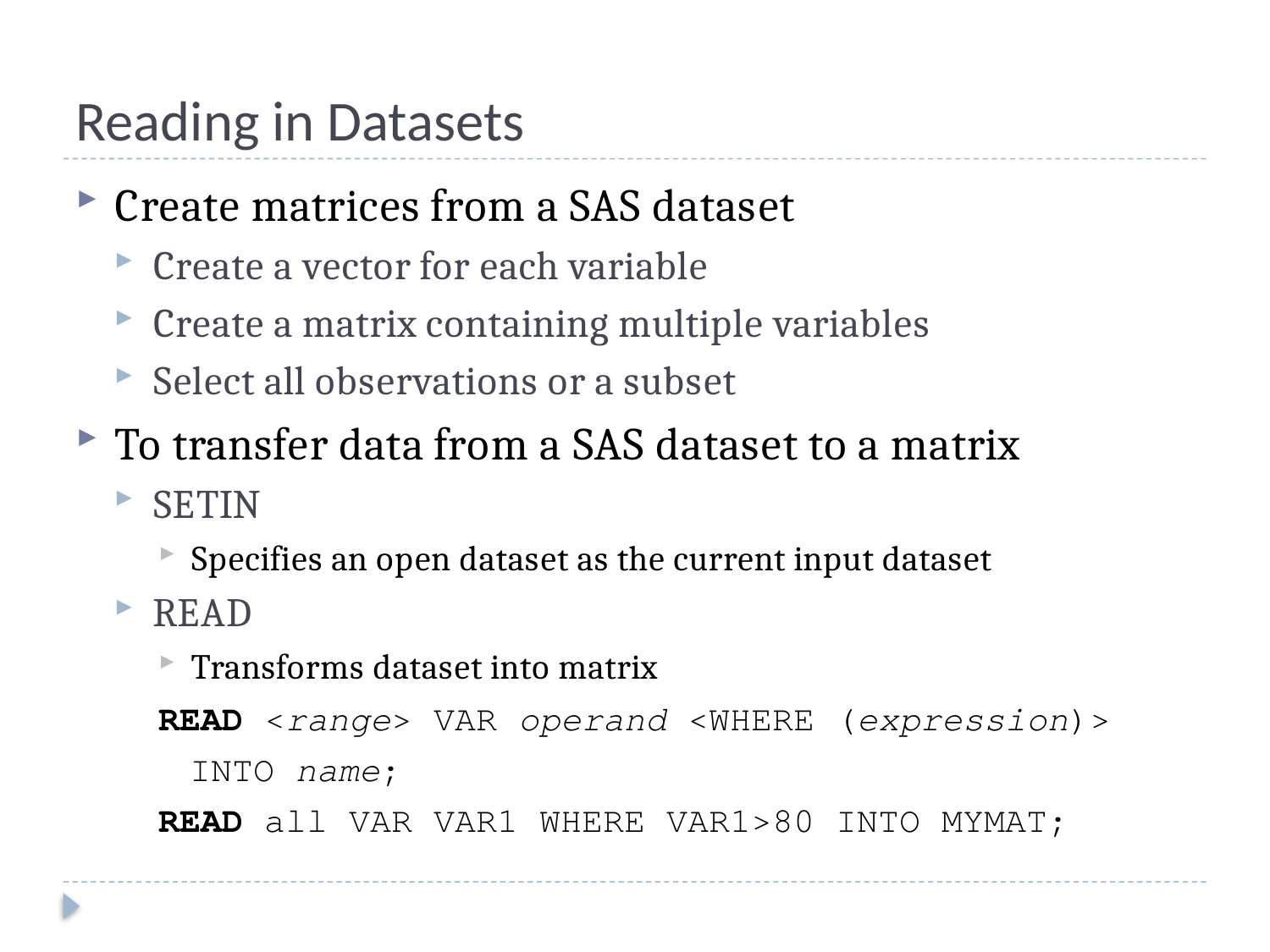

# Reading in Datasets
Create matrices from a SAS dataset
Create a vector for each variable
Create a matrix containing multiple variables
Select all observations or a subset
To transfer data from a SAS dataset to a matrix
SETIN
Specifies an open dataset as the current input dataset
READ
Transforms dataset into matrix
READ <range> VAR operand <WHERE (expression)>
	INTO name;
READ all VAR VAR1 WHERE VAR1>80 INTO MYMAT;